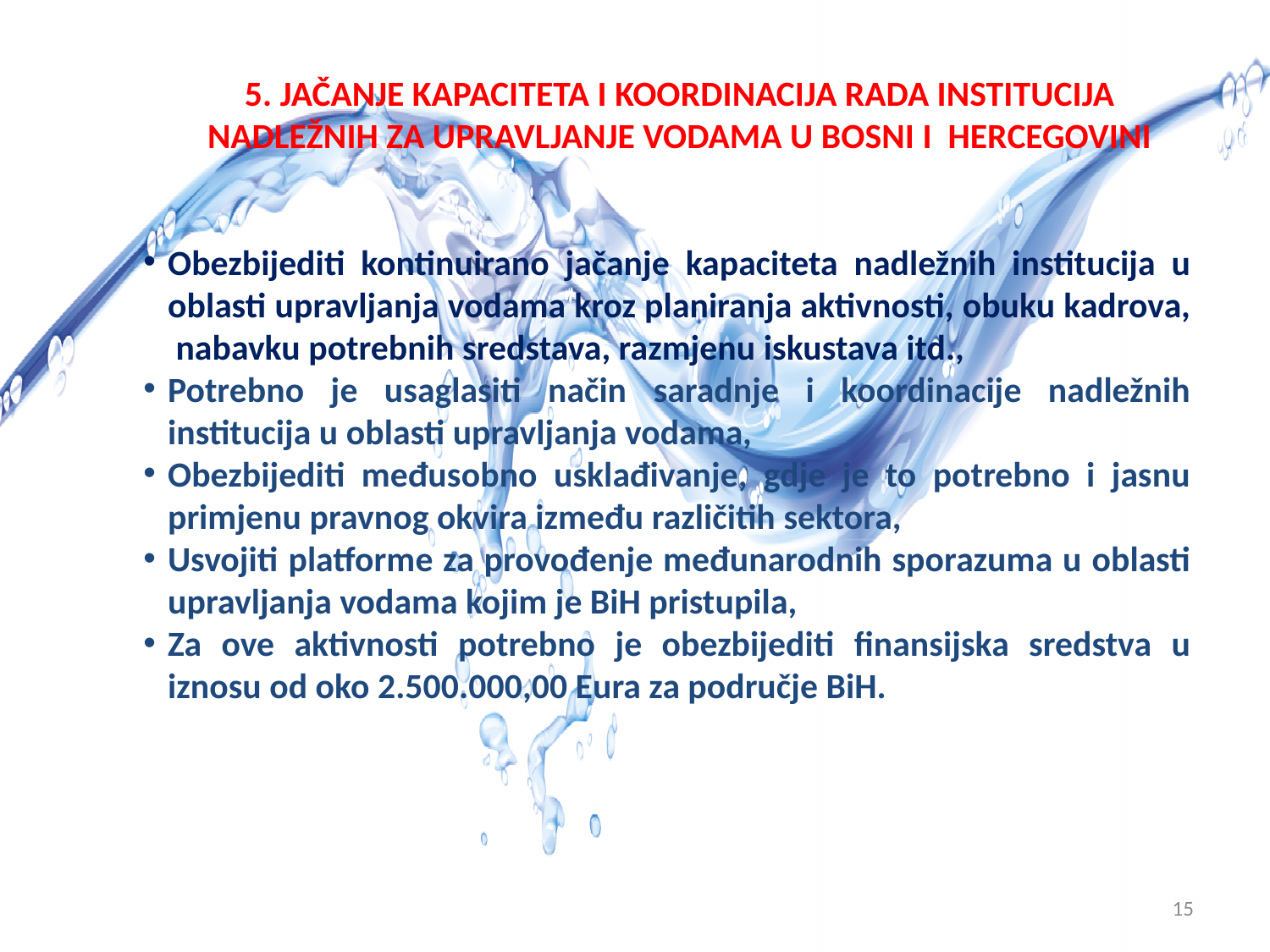

5. JAČANJE KAPACITETA I KOORDINACIJA RADA INSTITUCIJA NADLEŽNIH ZA UPRAVLJANJE VODAMA U BOSNI I  HERCEGOVINI

Obezbijediti kontinuirano jačanje kapaciteta nadležnih institucija u oblasti upravljanja vodama kroz planiranja aktivnosti, obuku kadrova,  nabavku potrebnih sredstava, razmjenu iskustava itd.,
Potrebno je usaglasiti način saradnje i koordinacije nadležnih institucija u oblasti upravljanja vodama,
Obezbijediti međusobno usklađivanje, gdje je to potrebno i jasnu primjenu pravnog okvira između različitih sektora,
Usvojiti platforme za provođenje međunarodnih sporazuma u oblasti upravljanja vodama kojim je BiH pristupila,
Za ove aktivnosti potrebno je obezbijediti finansijska sredstva u iznosu od oko 2.500.000,00 Eura za područje BiH.
15